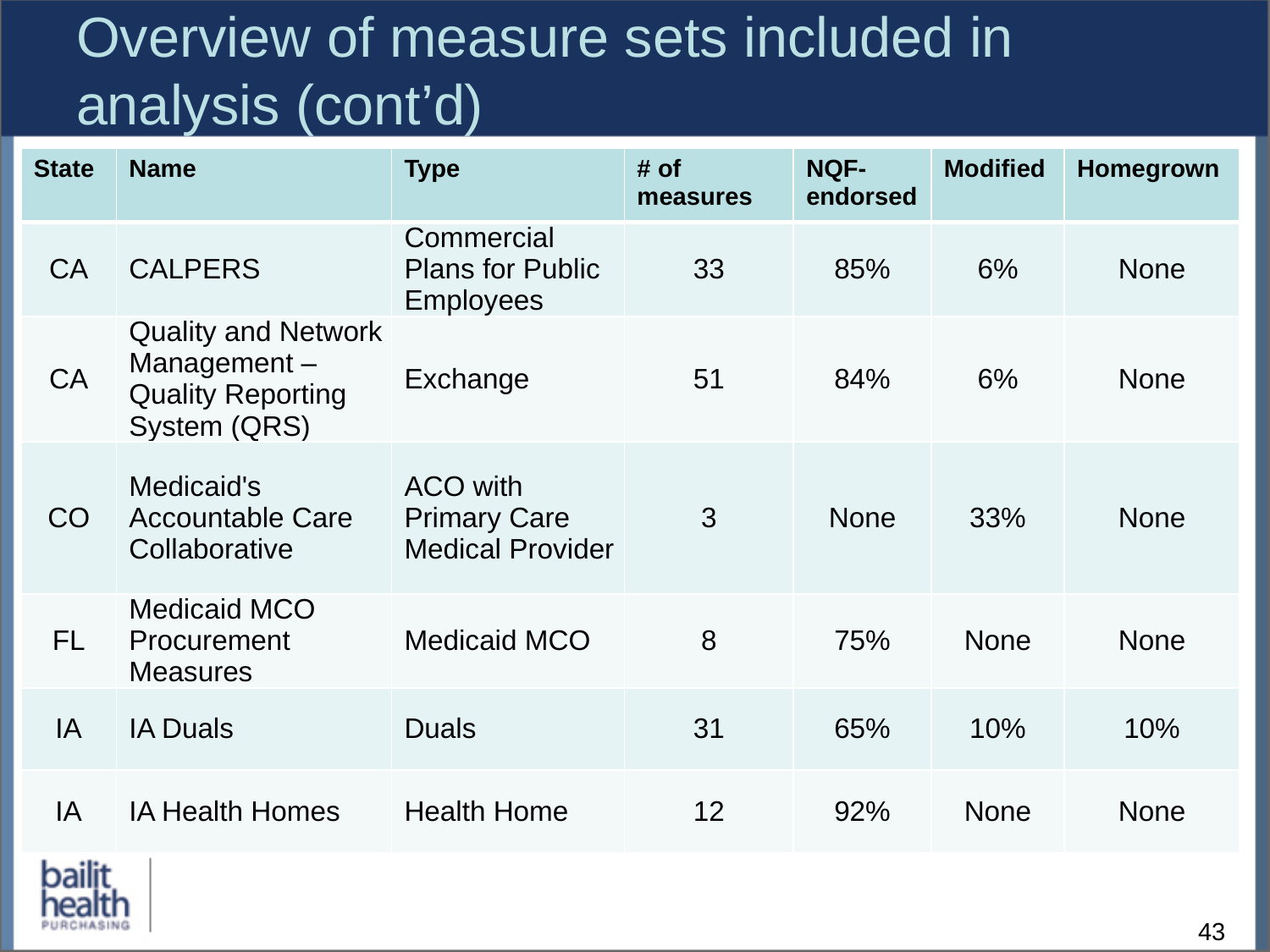

# Overview of measure sets included in analysis (cont’d)
| State | Name | Type | # of measures | NQF-endorsed | Modified | Homegrown |
| --- | --- | --- | --- | --- | --- | --- |
| CA | CALPERS | Commercial Plans for Public Employees | 33 | 85% | 6% | None |
| CA | Quality and Network Management – Quality Reporting System (QRS) | Exchange | 51 | 84% | 6% | None |
| CO | Medicaid's Accountable Care Collaborative | ACO with Primary Care Medical Provider | 3 | None | 33% | None |
| FL | Medicaid MCO Procurement Measures | Medicaid MCO | 8 | 75% | None | None |
| IA | IA Duals | Duals | 31 | 65% | 10% | 10% |
| IA | IA Health Homes | Health Home | 12 | 92% | None | None |
43